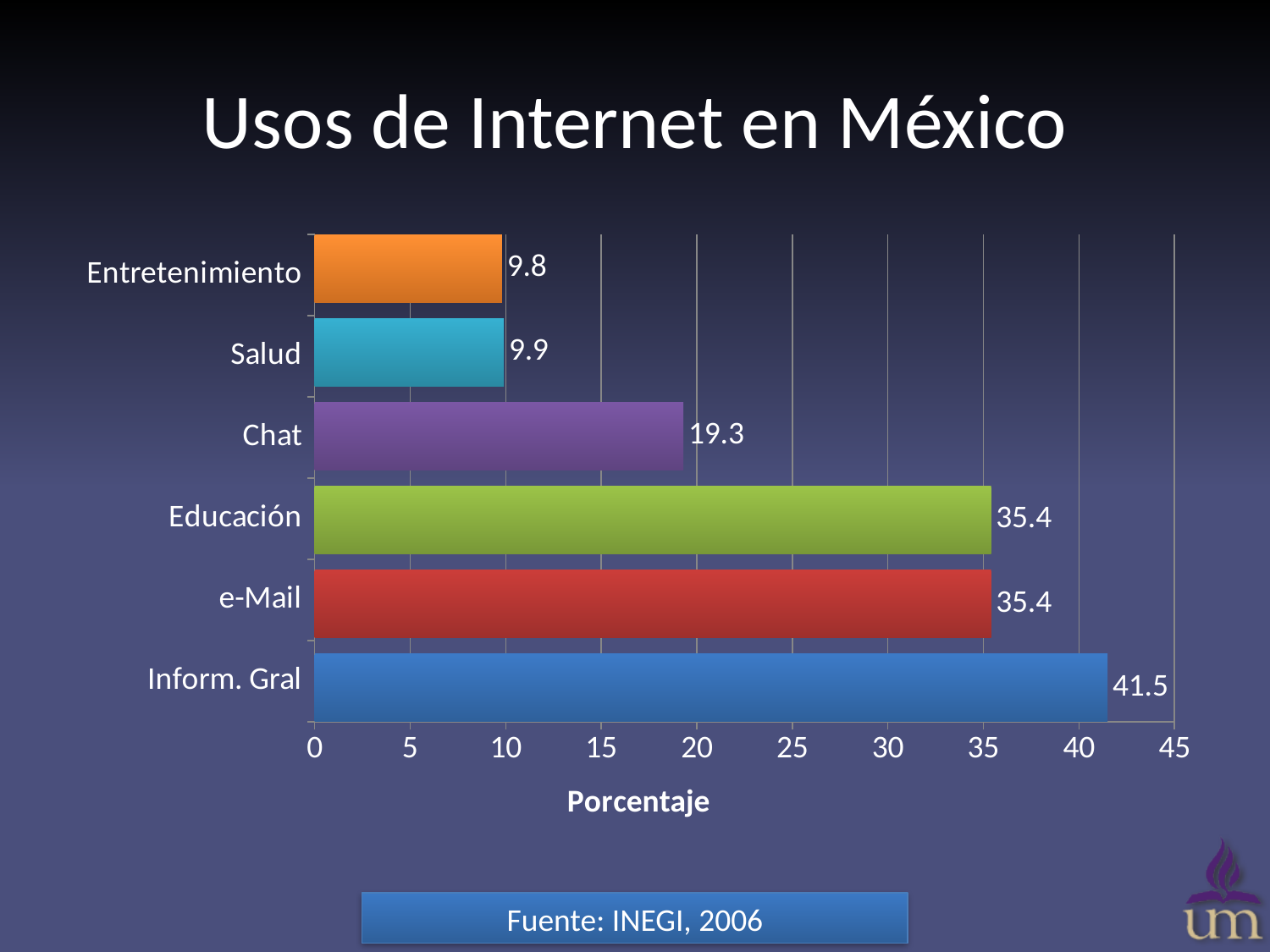

# Usos de Internet en México

### Chart

| Category | Serie 1 | Serie 2 | Serie 3 | Serie 4 | Serie 5 | Serie 6 |
|---|---|---|---|---|---|---|
| Inform. Gral | 41.5 | None | None | None | None | None |
| e-Mail | None | 35.4 | None | None | None | None |
| Educación | None | None | 35.4 | None | None | None |
| Chat | None | None | None | 19.3 | None | None |
| Salud | None | None | None | None | 9.9 | None |
| Entretenimiento | None | None | None | None | None | 9.8 |
Fuente: INEGI, 2006